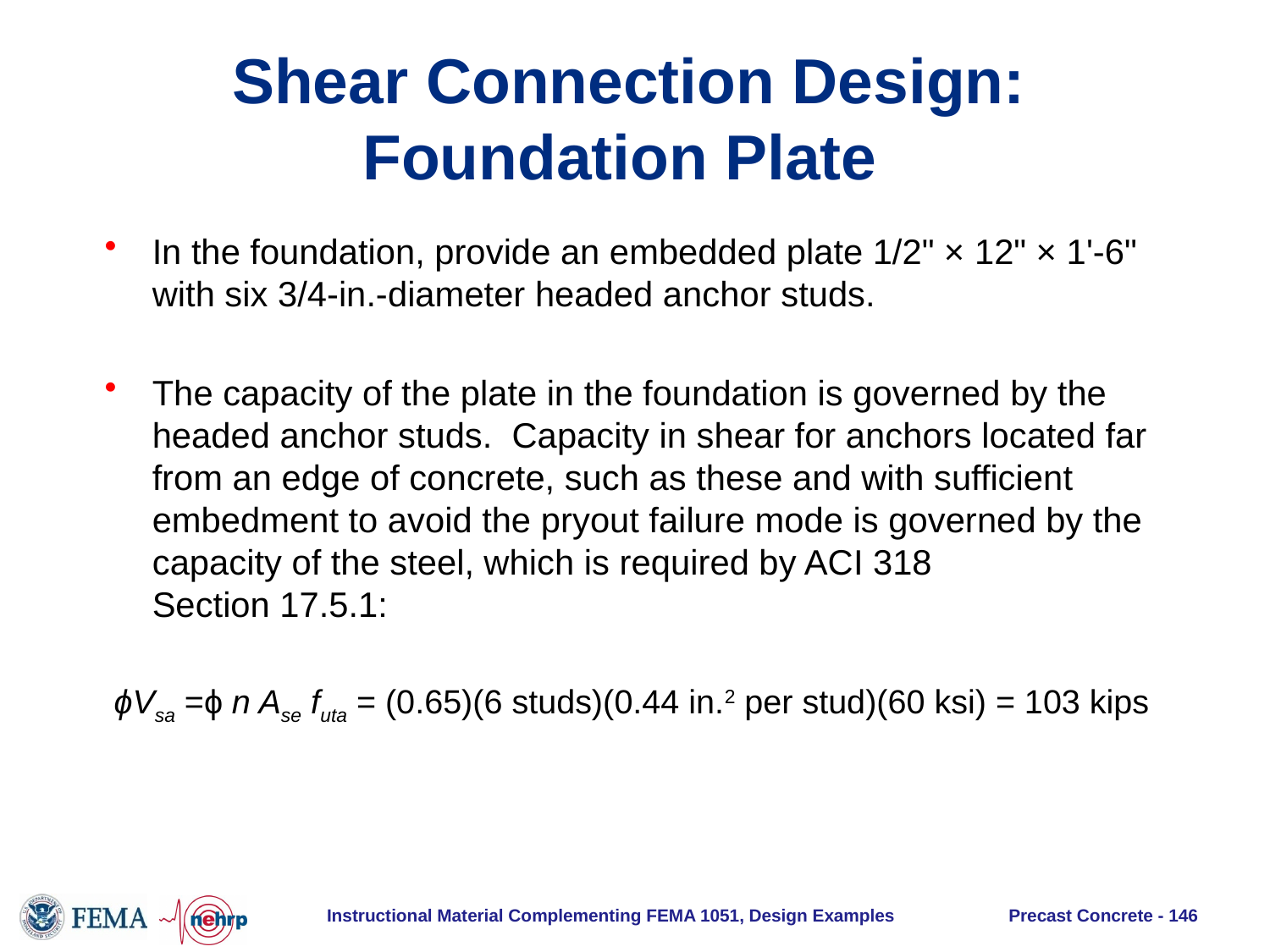

# Shear Connection Design: Foundation Plate
In the foundation, provide an embedded plate 1/2" × 12" × 1'‑6" with six 3/4-in.-diameter headed anchor studs.

The capacity of the plate in the foundation is governed by the headed anchor studs.  Capacity in shear for anchors located far from an edge of concrete, such as these and with sufficient embedment to avoid the pryout failure mode is governed by the capacity of the steel, which is required by ACI 318 Section 17.5.1:

 ϕVsa =ϕ n Ase futa = (0.65)(6 studs)(0.44 in.2 per stud)(60 ksi) = 103 kips